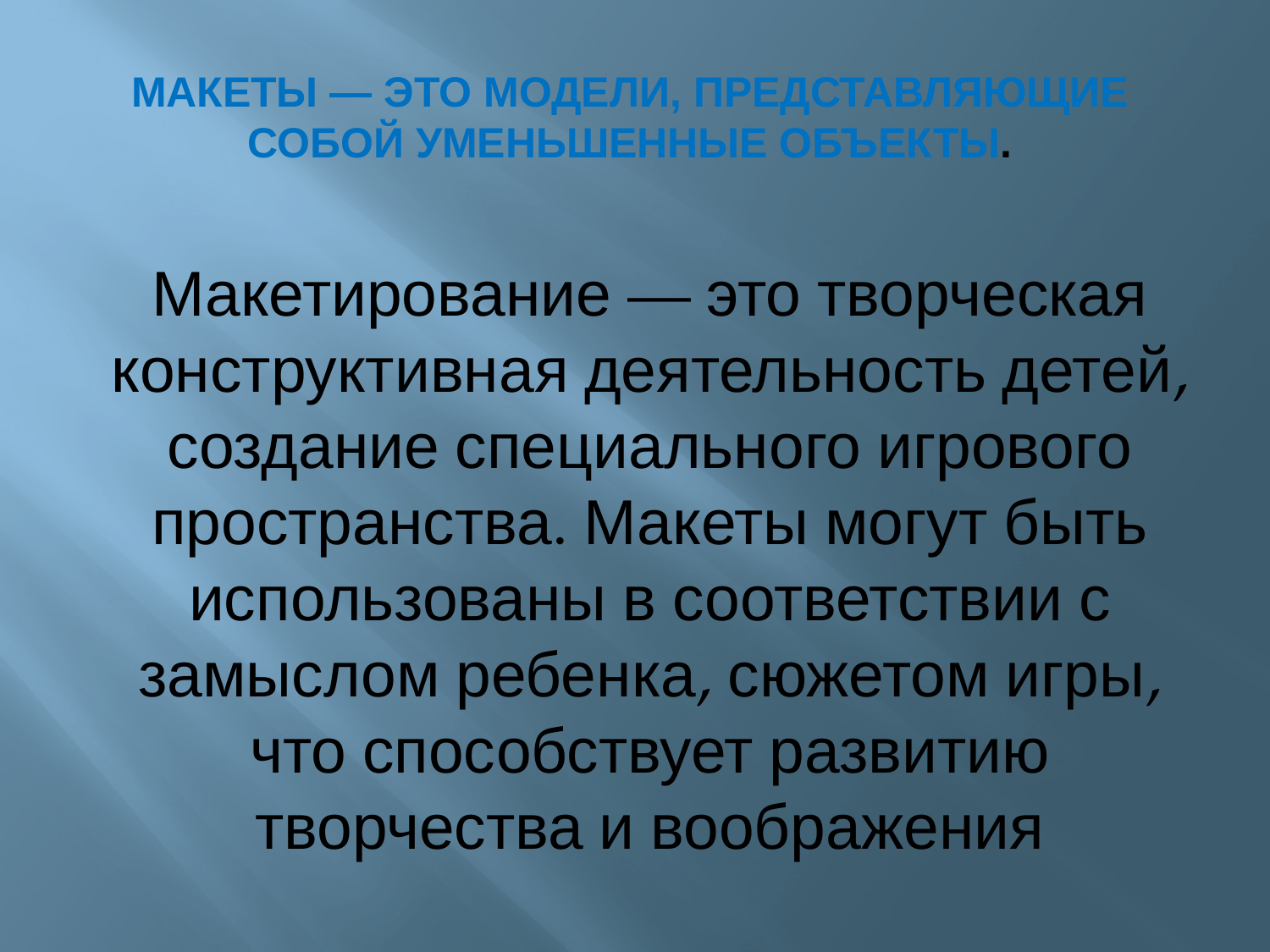

# Макеты — это модели, представляющие собой уменьшенные объекты.
Макетирование — это творческая конструктивная деятельность детей, создание специального игрового пространства. Макеты могут быть использованы в соответствии с замыслом ребенка, сюжетом игры, что способствует развитию творчества и воображения